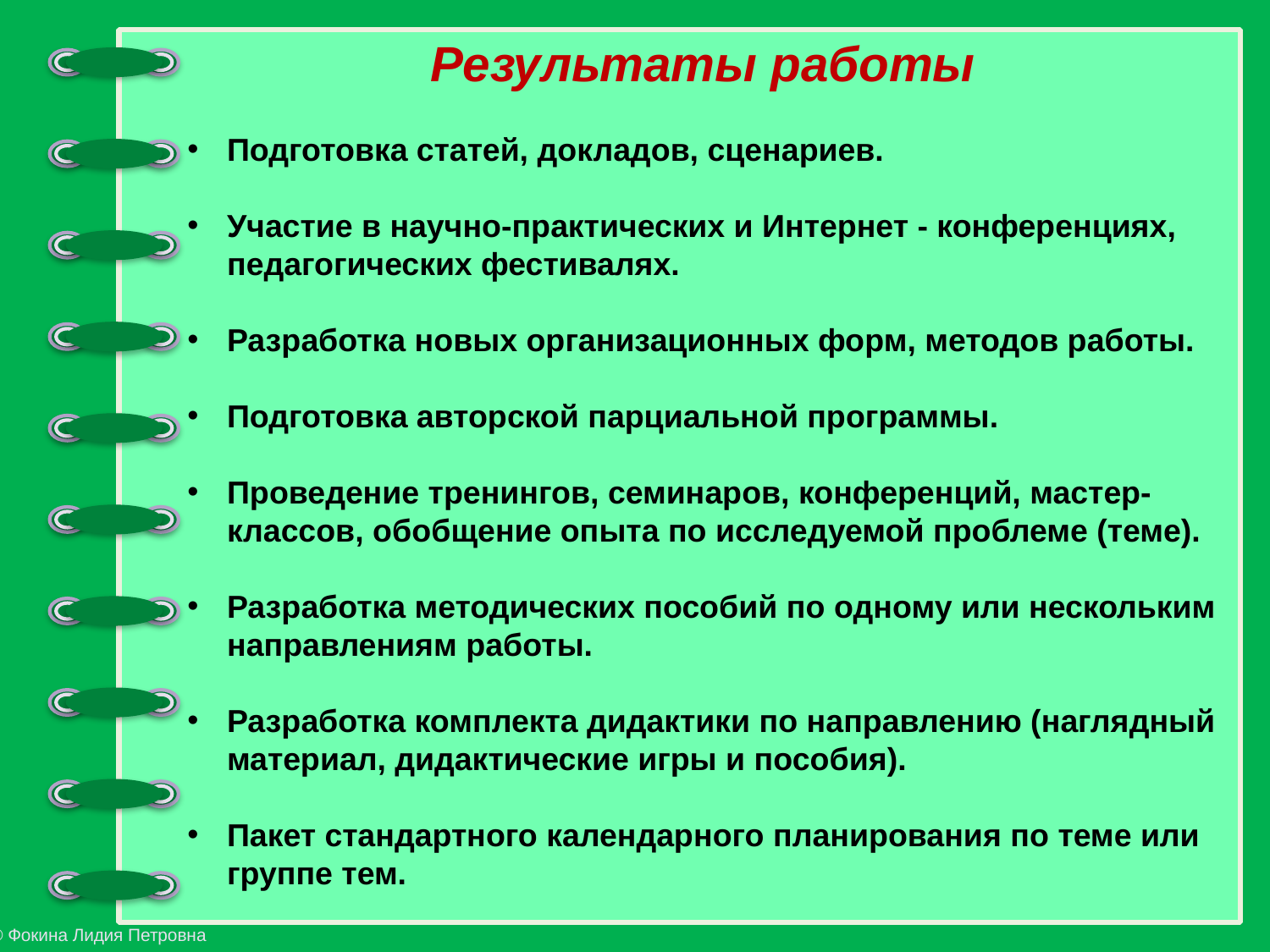

Результаты работы

Подготовка статей, докладов, сценариев.

Участие в научно-практических и Интернет - конференциях, педагогических фестивалях.

Разработка новых организационных форм, методов работы.

Подготовка авторской парциальной программы.

Проведение тренингов, семинаров, конференций, мастер-классов, обобщение опыта по исследуемой проблеме (теме).

Разработка методических пособий по одному или нескольким направлениям работы.

Разработка комплекта дидактики по направлению (наглядный материал, дидактические игры и пособия).

Пакет стандартного календарного планирования по теме или группе тем.